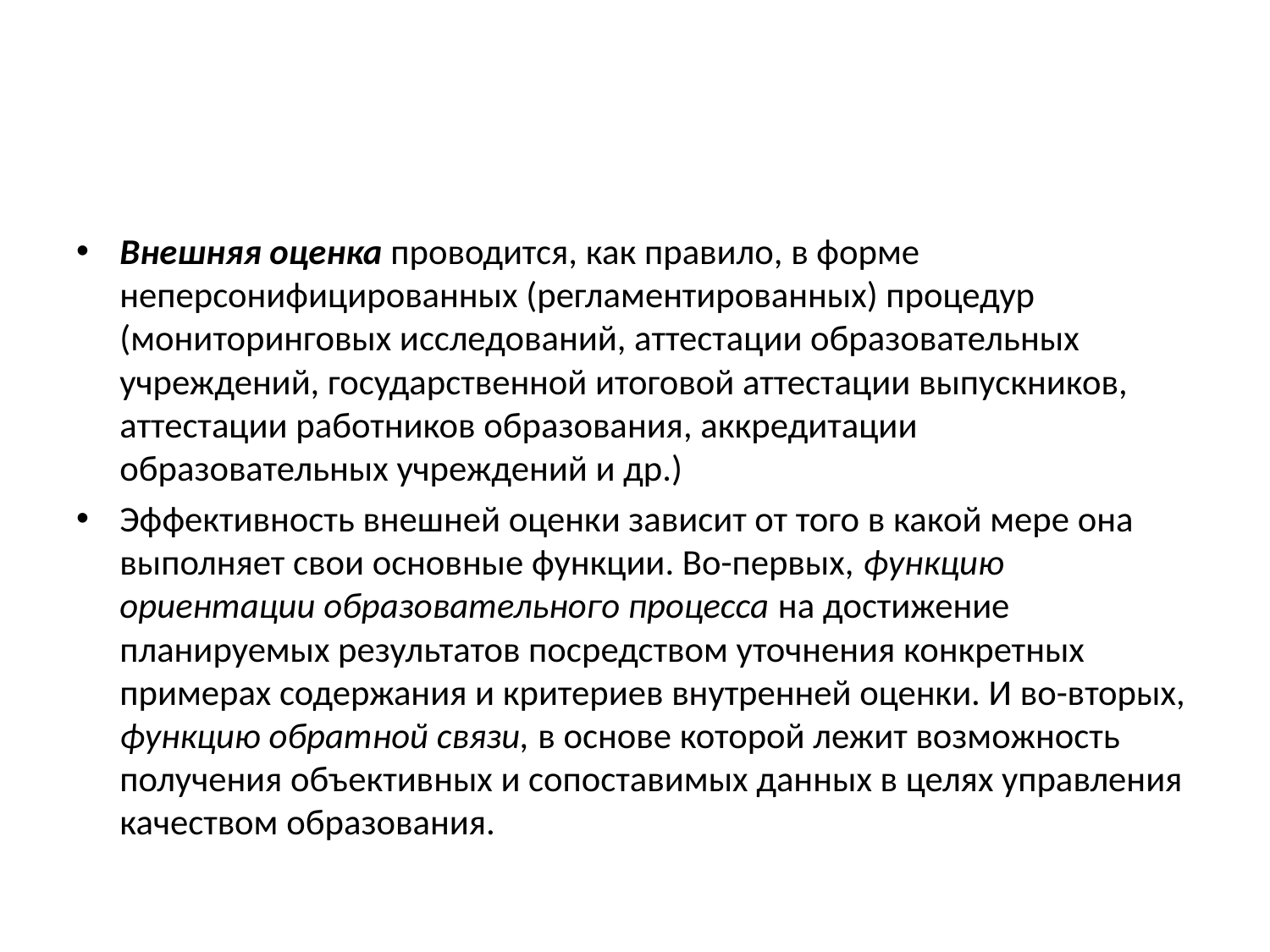

#
Внешняя оценка проводится, как правило, в форме неперсонифицированных (регламентированных) процедур (мониторинговых исследований, аттестации образовательных учреждений, государственной итоговой аттестации выпускников, аттестации работников образования, аккредитации образовательных учреждений и др.)
Эффективность внешней оценки зависит от того в какой мере она выполняет свои основные функции. Во-первых, функцию ориентации образовательного процесса на достижение планируемых результатов посредством уточнения конкретных примерах содержания и критериев внутренней оценки. И во-вторых, функцию обратной связи, в основе которой лежит возможность получения объективных и сопоставимых данных в целях управления качеством образования.